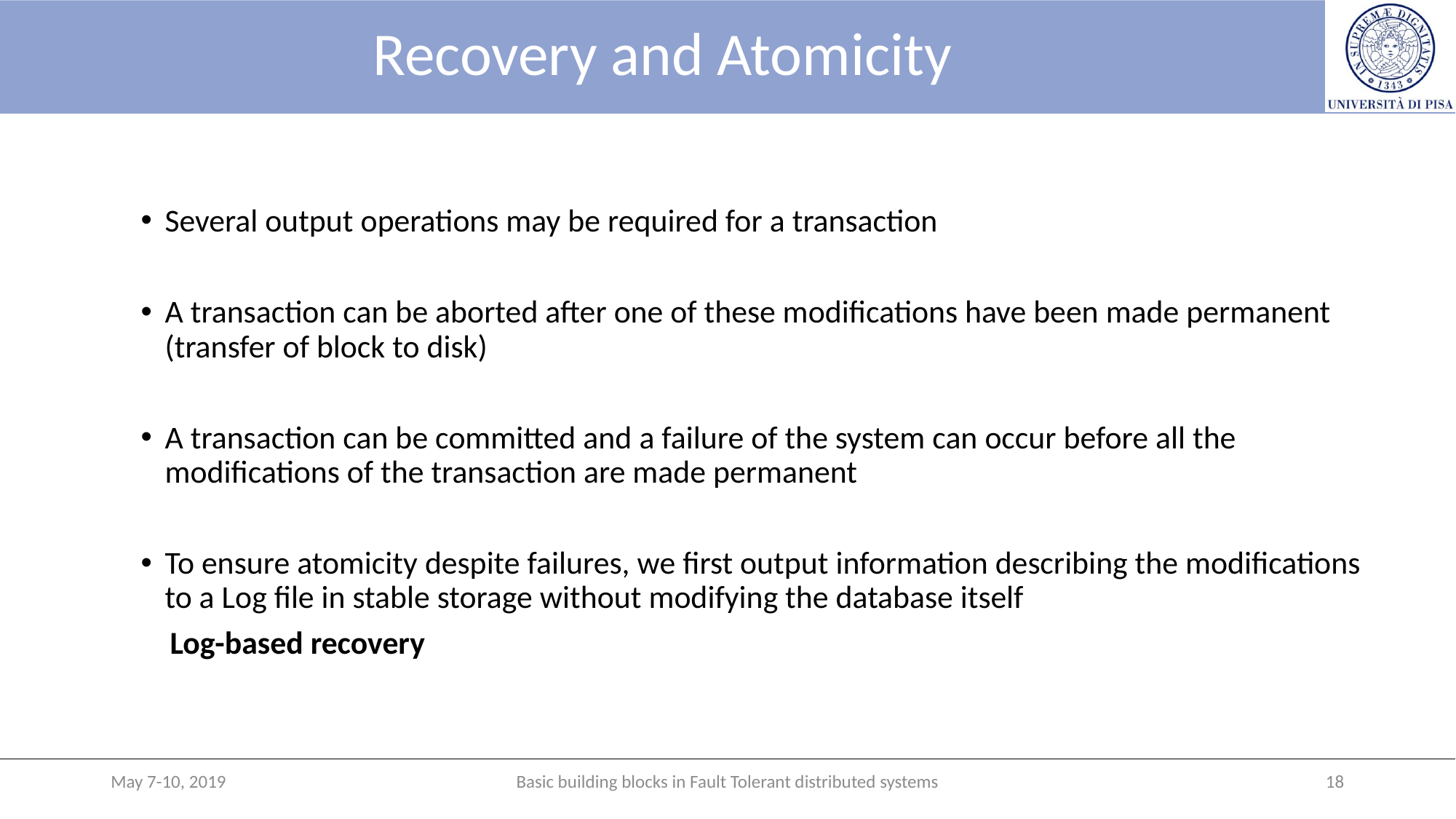

# Recovery and Atomicity

Several output operations may be required for a transaction

A transaction can be aborted after one of these modifications have been made permanent (transfer of block to disk)

A transaction can be committed and a failure of the system can occur before all the modifications of the transaction are made permanent

To ensure atomicity despite failures, we first output information describing the modifications to a Log file in stable storage without modifying the database itself
    Log-based recovery

May 7-10, 2019
Basic building blocks in Fault Tolerant distributed systems
18